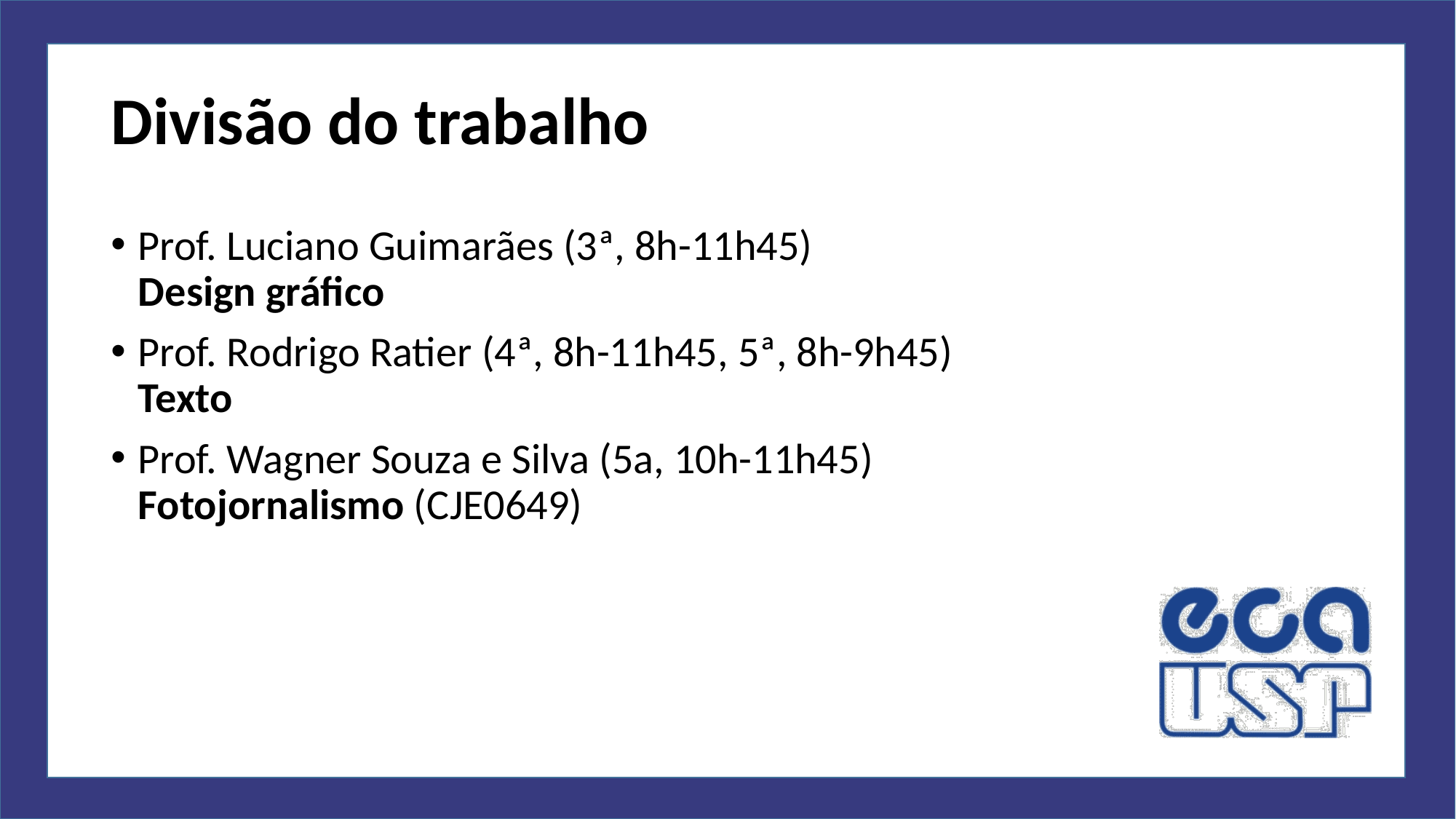

# Divisão do trabalho
Prof. Luciano Guimarães (3ª, 8h-11h45)
Design gráfico
Prof. Rodrigo Ratier (4ª, 8h-11h45, 5ª, 8h-9h45)
Texto
Prof. Wagner Souza e Silva (5a, 10h-11h45) Fotojornalismo (CJE0649)